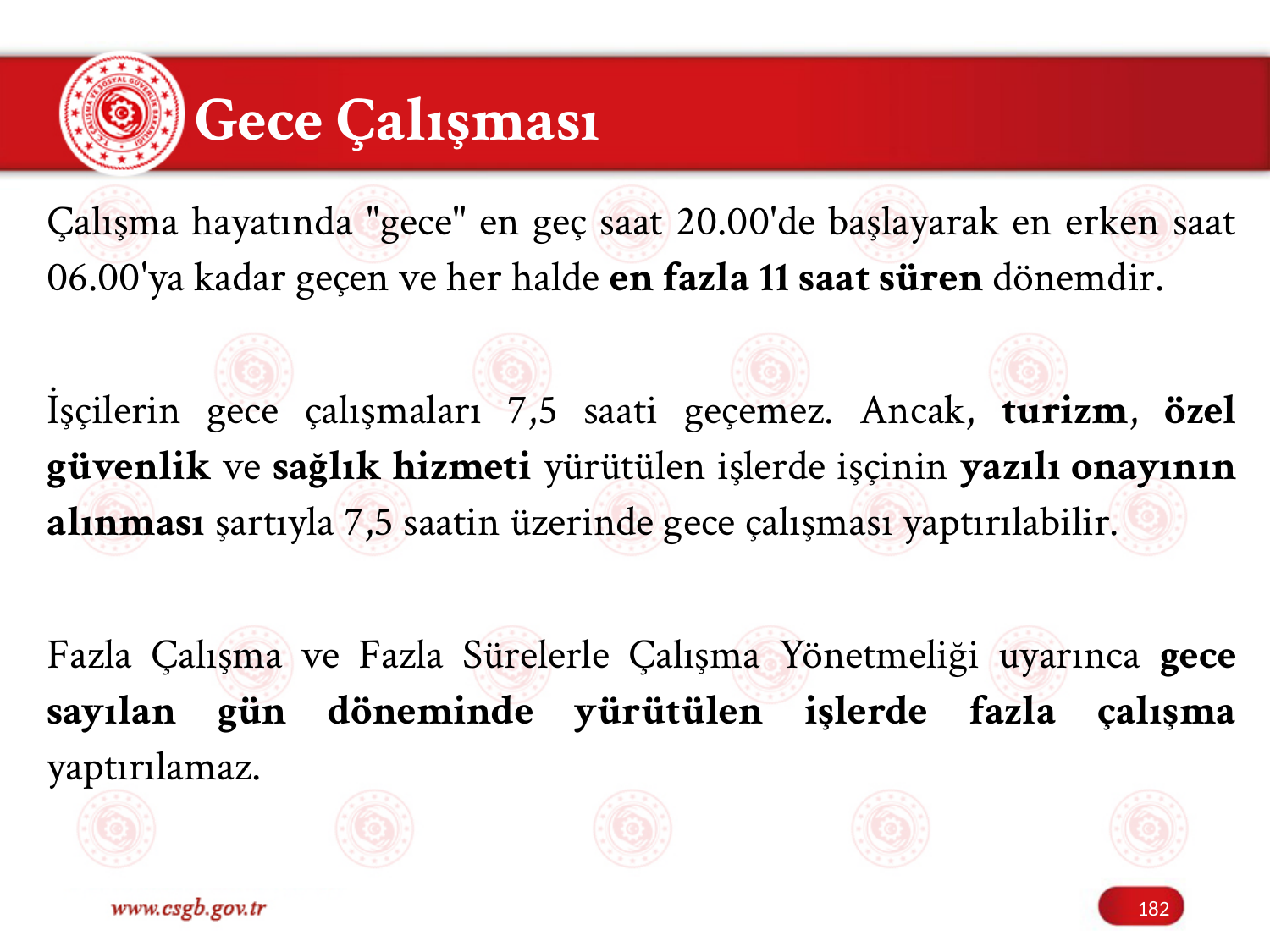

# Gece Çalışması
Çalışma hayatında "gece" en geç saat 20.00'de başlayarak en erken saat 06.00'ya kadar geçen ve her halde en fazla 11 saat süren dönemdir.

İşçilerin gece çalışmaları 7,5 saati geçemez. Ancak, turizm, özel güvenlik ve sağlık hizmeti yürütülen işlerde işçinin yazılı onayının alınması şartıyla 7,5 saatin üzerinde gece çalışması yaptırılabilir.

Fazla Çalışma ve Fazla Sürelerle Çalışma Yönetmeliği uyarınca gece sayılan gün döneminde yürütülen işlerde fazla çalışma yaptırılamaz.

182